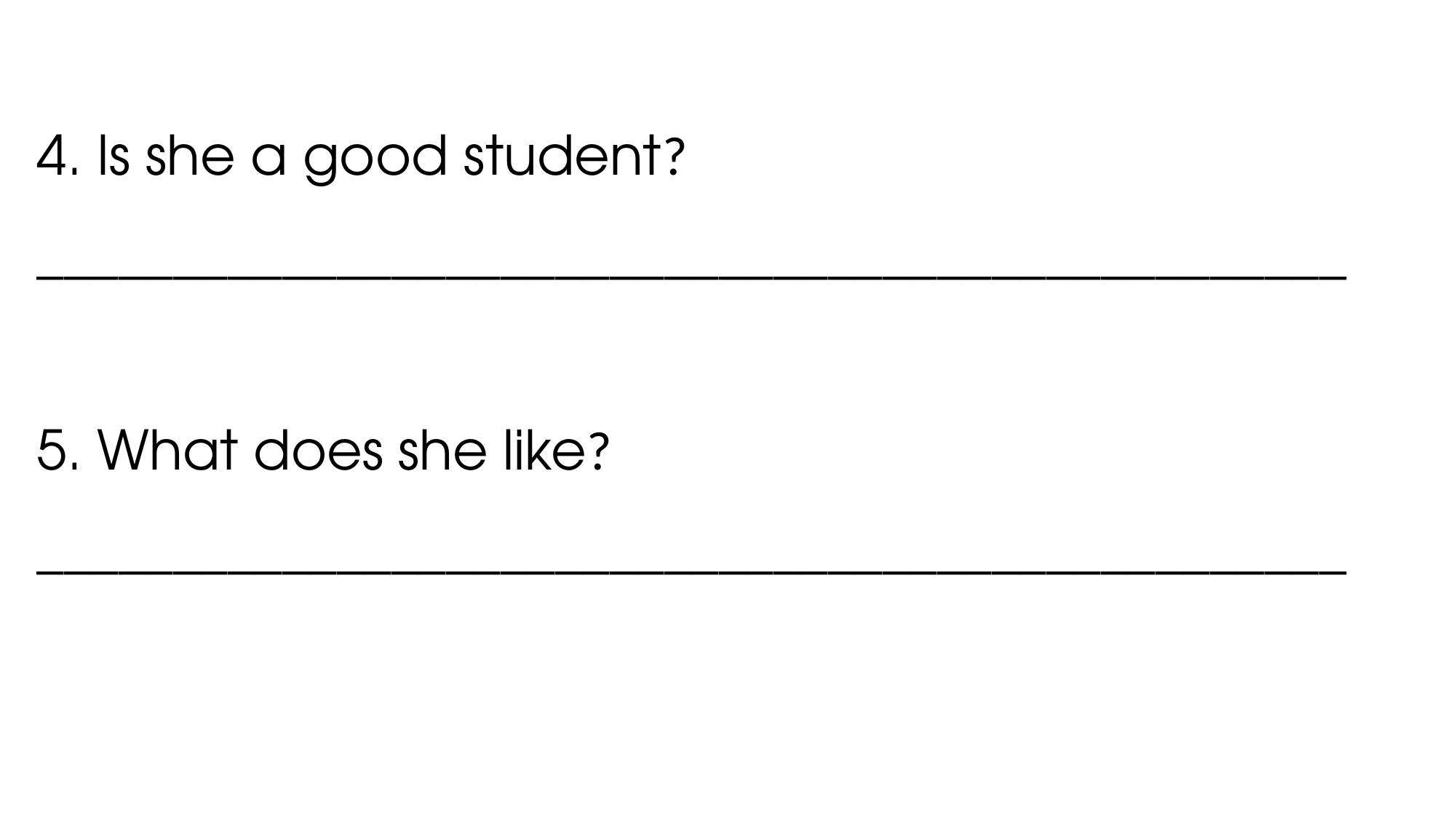

4. Is she a good student?
________________________________________________

5. What does she like?
________________________________________________